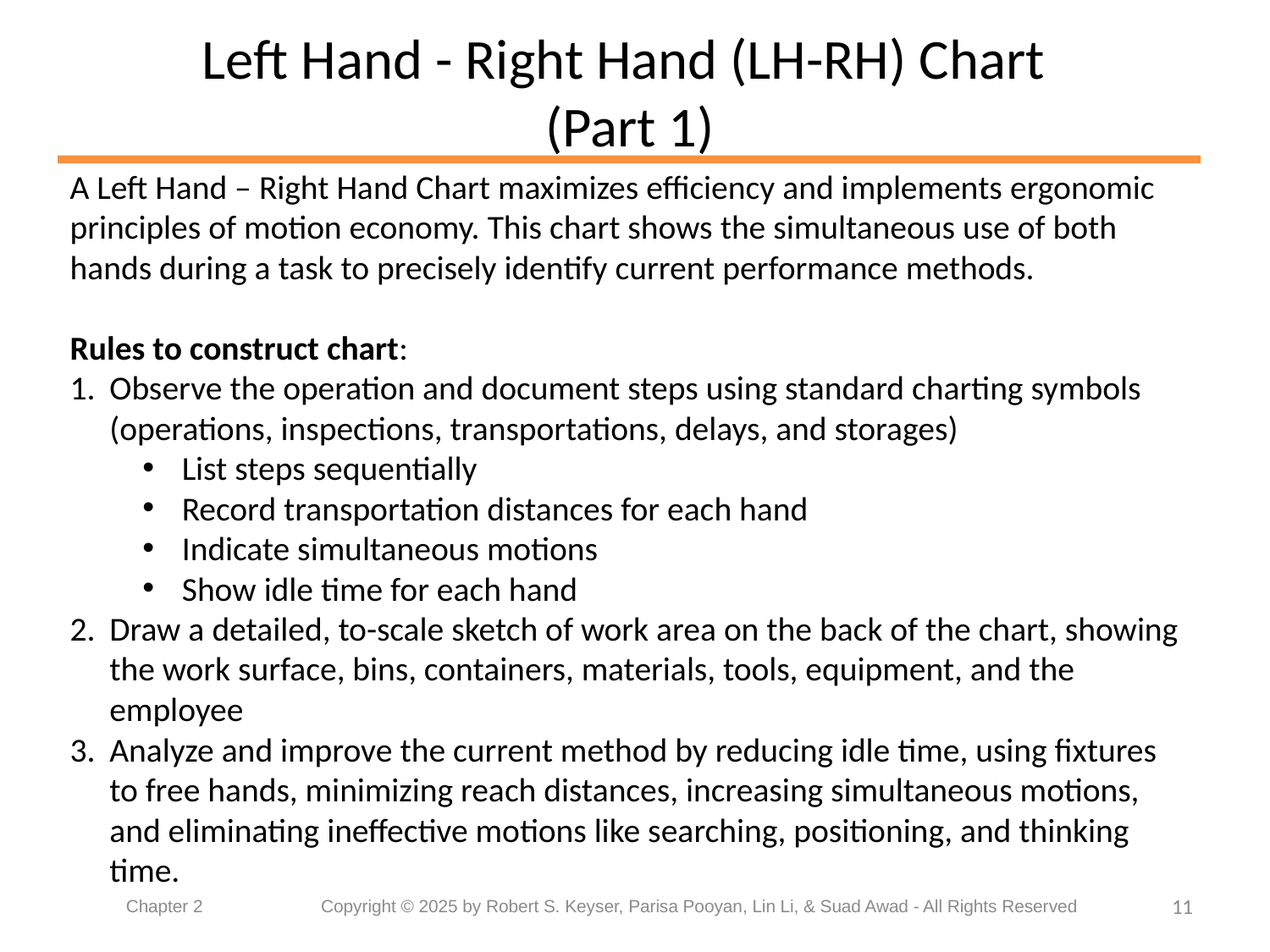

# Left Hand - Right Hand (LH-RH) Chart (Part 1)
A Left Hand – Right Hand Chart maximizes efficiency and implements ergonomic principles of motion economy. This chart shows the simultaneous use of both hands during a task to precisely identify current performance methods.

Rules to construct chart:
Observe the operation and document steps using standard charting symbols (operations, inspections, transportations, delays, and storages)
List steps sequentially
Record transportation distances for each hand
Indicate simultaneous motions
Show idle time for each hand
Draw a detailed, to-scale sketch of work area on the back of the chart, showing the work surface, bins, containers, materials, tools, equipment, and the employee
Analyze and improve the current method by reducing idle time, using fixtures to free hands, minimizing reach distances, increasing simultaneous motions, and eliminating ineffective motions like searching, positioning, and thinking time.

11
Chapter 2	              Copyright © 2025 by Robert S. Keyser, Parisa Pooyan, Lin Li, & Suad Awad - All Rights Reserved